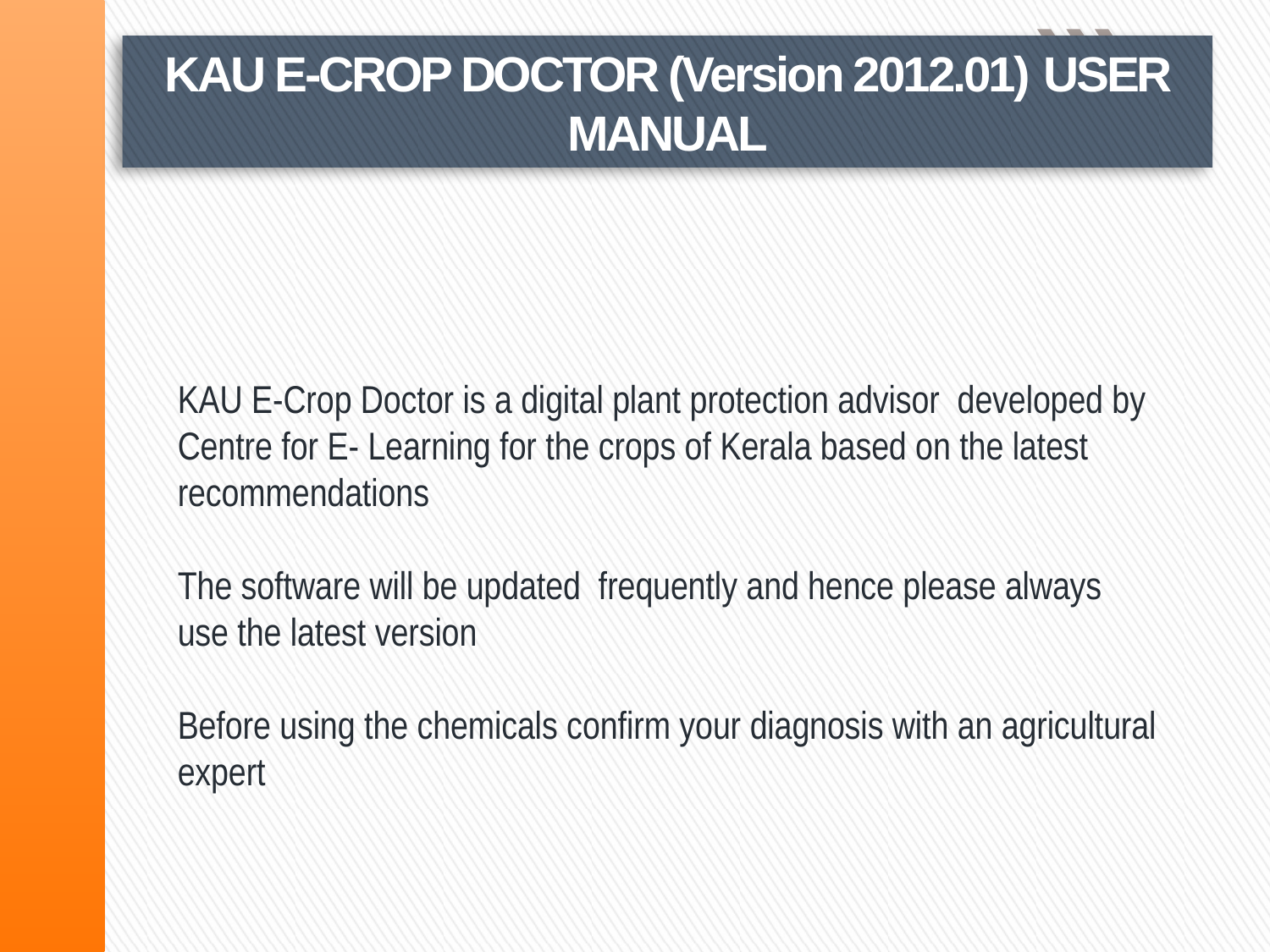

KAU E-CROP DOCTOR (Version 2012.01) USER MANUAL
# KAU E-Crop Doctor is a digital plant protection advisor  developed by Centre for E- Learning for the crops of Kerala based on the latest recommendations The software will be updated  frequently and hence please always use the latest version Before using the chemicals confirm your diagnosis with an agricultural expert